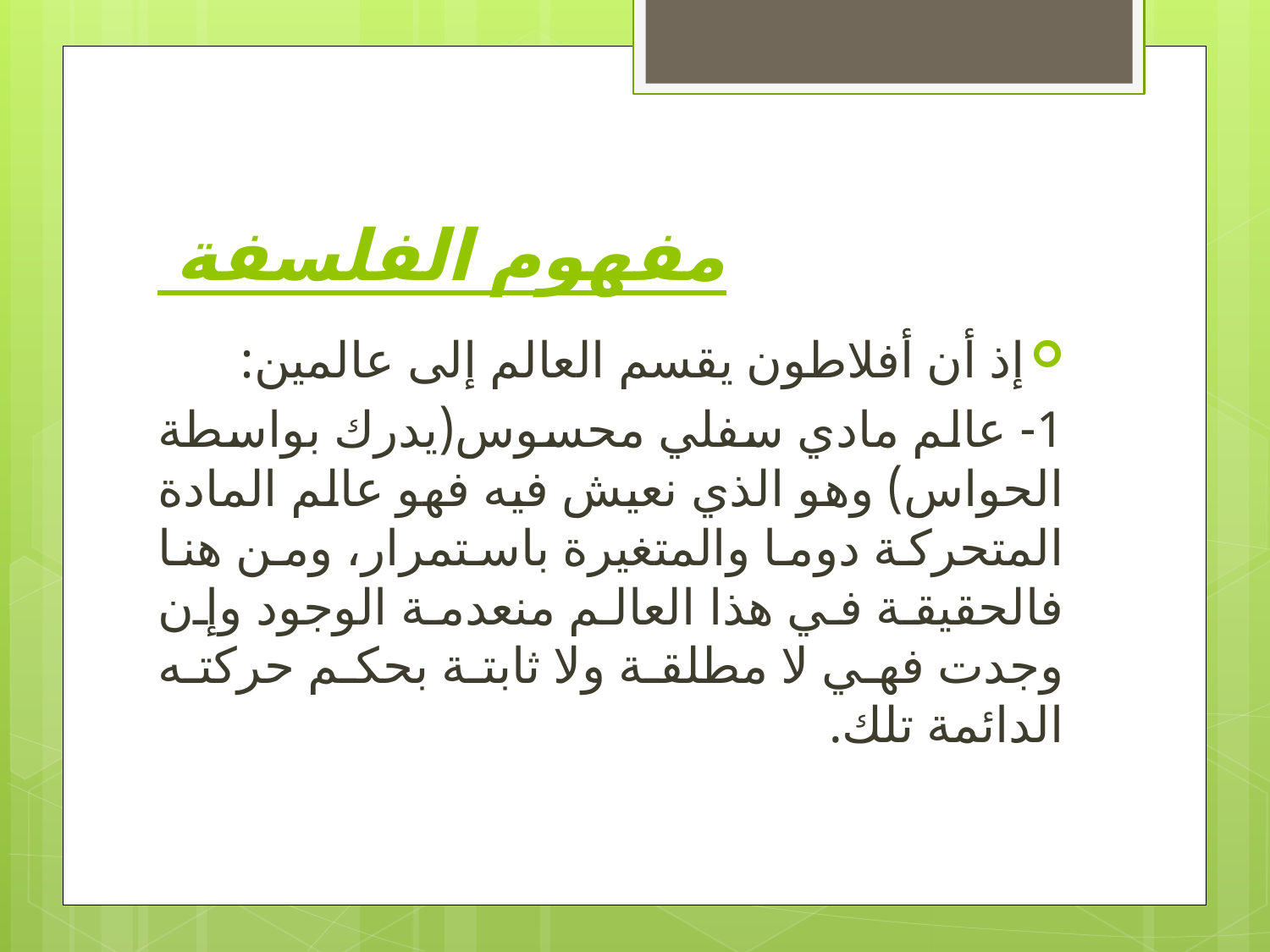

# مفهوم الفلسفة
إذ أن أفلاطون يقسم العالم إلى عالمين:
1- عالم مادي سفلي محسوس(يدرك بواسطة الحواس) وهو الذي نعيش فيه فهو عالم المادة المتحركة دوما والمتغيرة باستمرار، ومن هنا فالحقيقة في هذا العالم منعدمة الوجود وإن وجدت فهي لا مطلقة ولا ثابتة بحكم حركته الدائمة تلك.